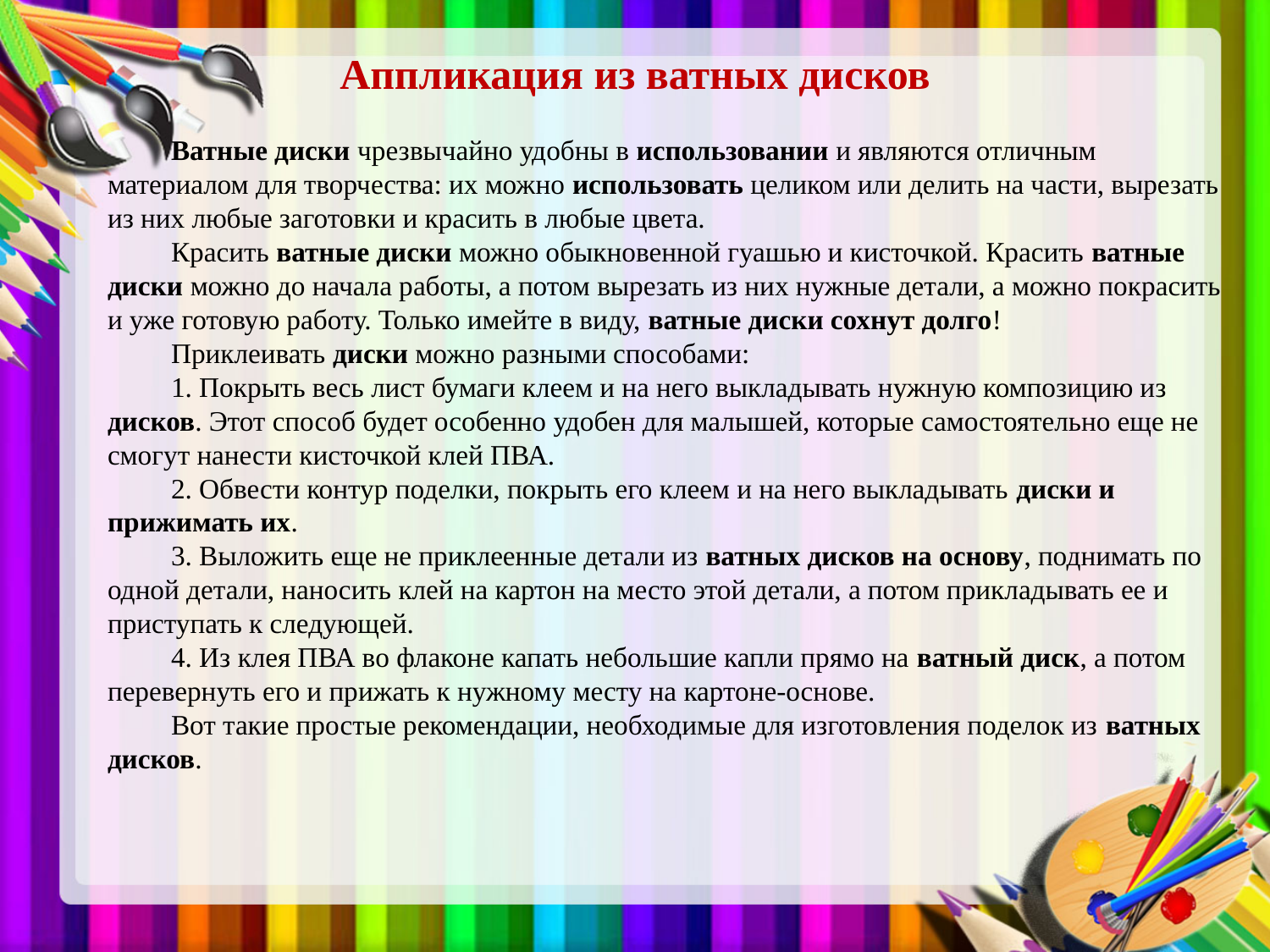

# Аппликация из ватных дисков
Ватные диски чрезвычайно удобны в использовании и являются отличным материалом для творчества: их можно использовать целиком или делить на части, вырезать из них любые заготовки и красить в любые цвета.
Красить ватные диски можно обыкновенной гуашью и кисточкой. Красить ватные диски можно до начала работы, а потом вырезать из них нужные детали, а можно покрасить и уже готовую работу. Только имейте в виду, ватные диски сохнут долго!
Приклеивать диски можно разными способами:
1. Покрыть весь лист бумаги клеем и на него выкладывать нужную композицию из дисков. Этот способ будет особенно удобен для малышей, которые самостоятельно еще не смогут нанести кисточкой клей ПВА.
2. Обвести контур поделки, покрыть его клеем и на него выкладывать диски и прижимать их.
3. Выложить еще не приклеенные детали из ватных дисков на основу, поднимать по одной детали, наносить клей на картон на место этой детали, а потом прикладывать ее и приступать к следующей.
4. Из клея ПВА во флаконе капать небольшие капли прямо на ватный диск, а потом перевернуть его и прижать к нужному месту на картоне-основе.
Вот такие простые рекомендации, необходимые для изготовления поделок из ватных дисков.